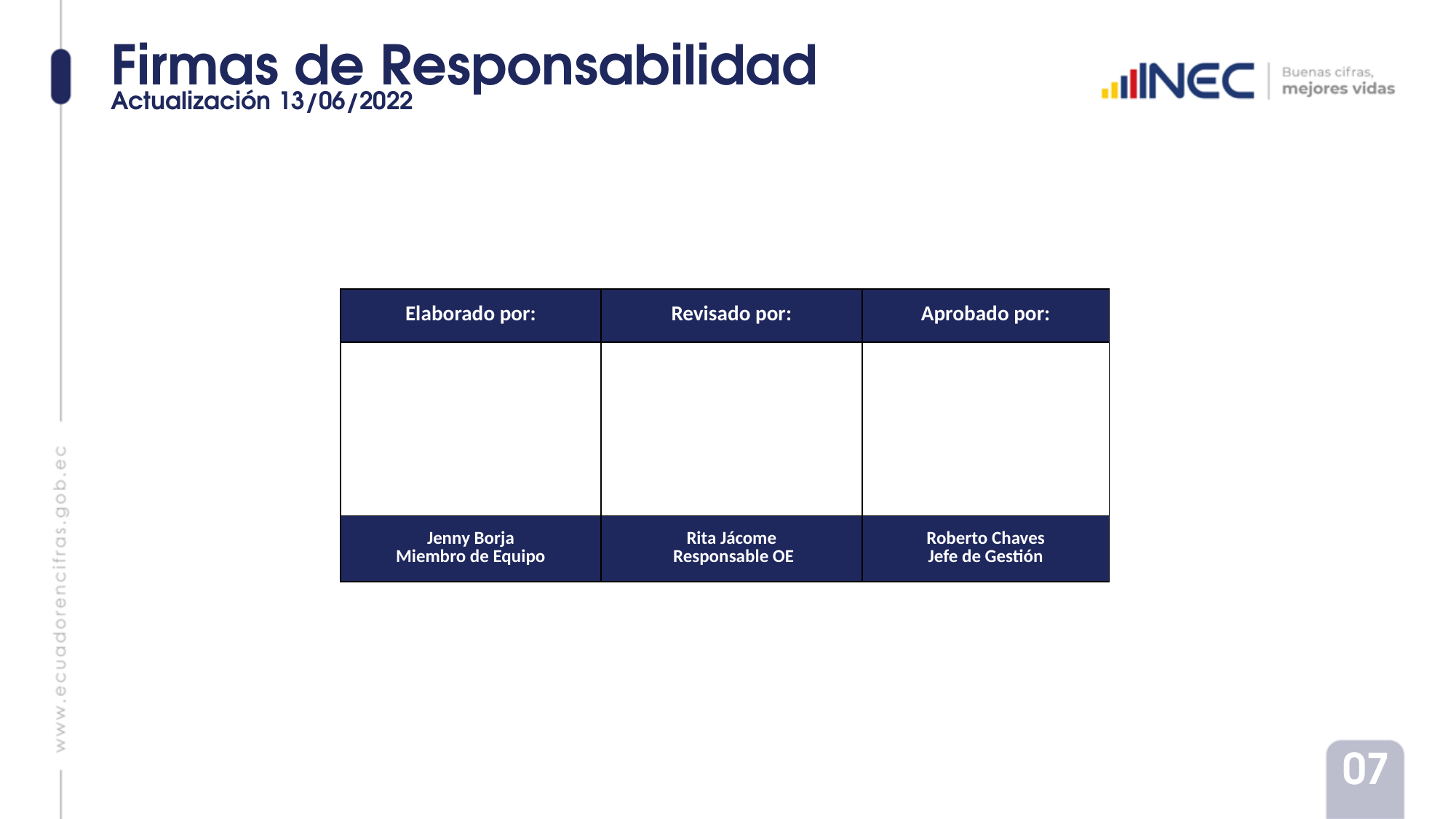

# Firmas de Responsabilidad Actualización 13/06/2022

| Elaborado por: | Revisado por: | Aprobado por: |
| --- | --- | --- |
|  |  |  |
| Jenny Borja Miembro de Equipo | Rita Jácome Responsable OE | Roberto Chaves Jefe de Gestión |
07